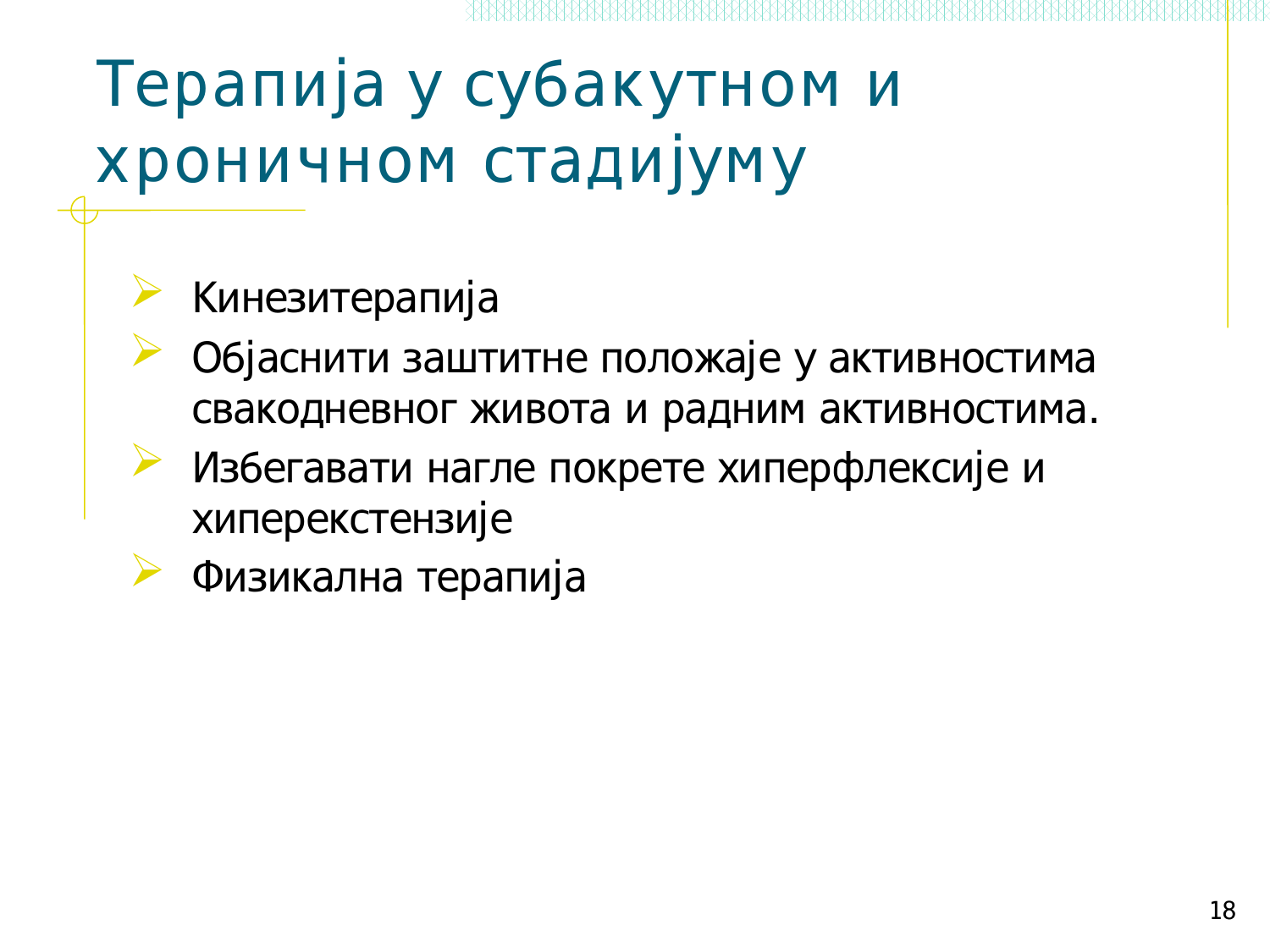

# Терапија у субакутном и хроничном стадијуму
Кинезитерапија
Објаснити заштитне положаје у активностима свакодневног живота и радним активностима.
Избегавати нагле покрете хиперфлексије и хиперекстензије
Физикална терапија
18